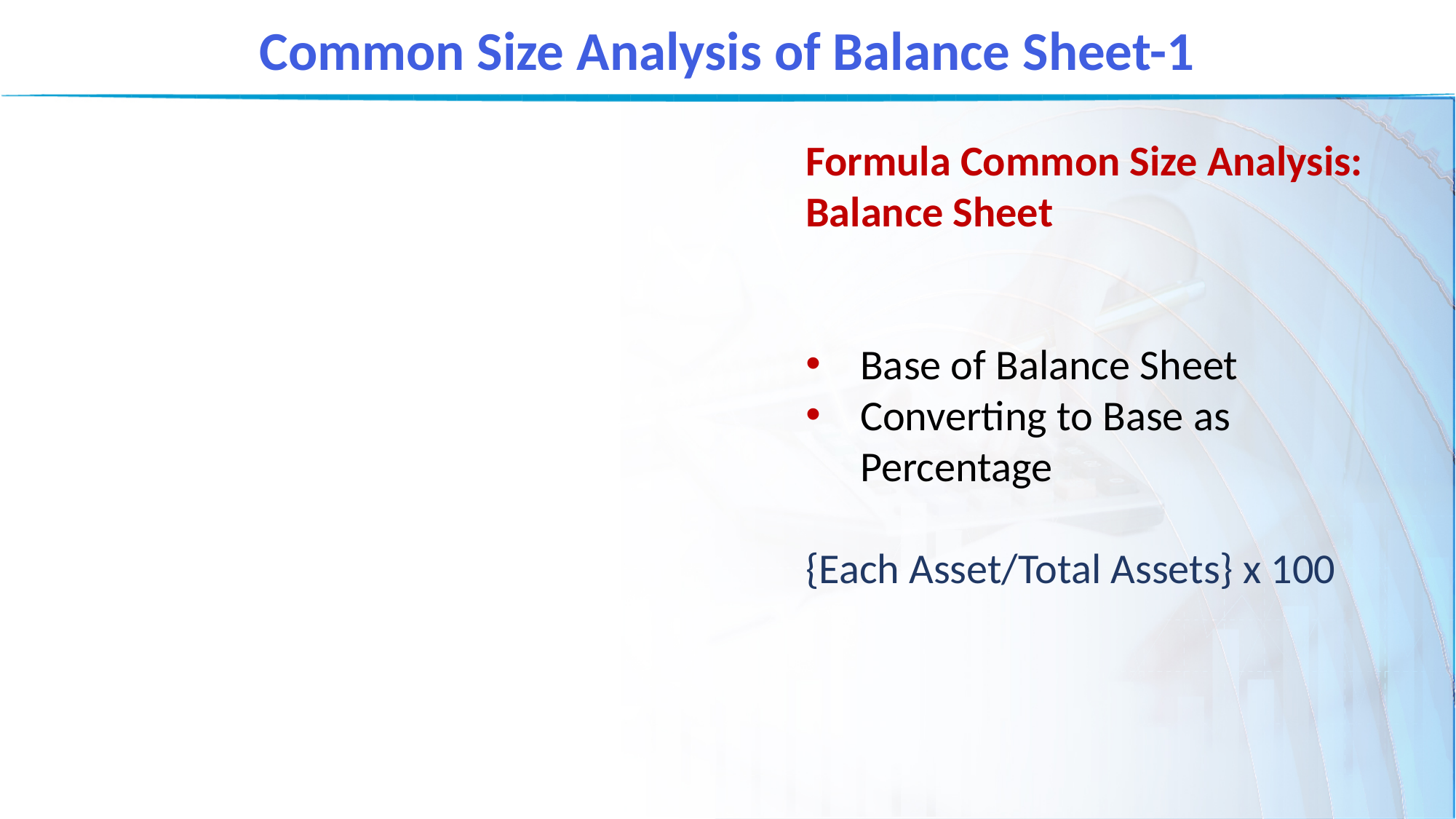

Common Size Analysis of Balance Sheet-1
Formula Common Size Analysis: Balance Sheet

Base of Balance Sheet
Converting to Base as Percentage

{Each Asset/Total Assets} x 100